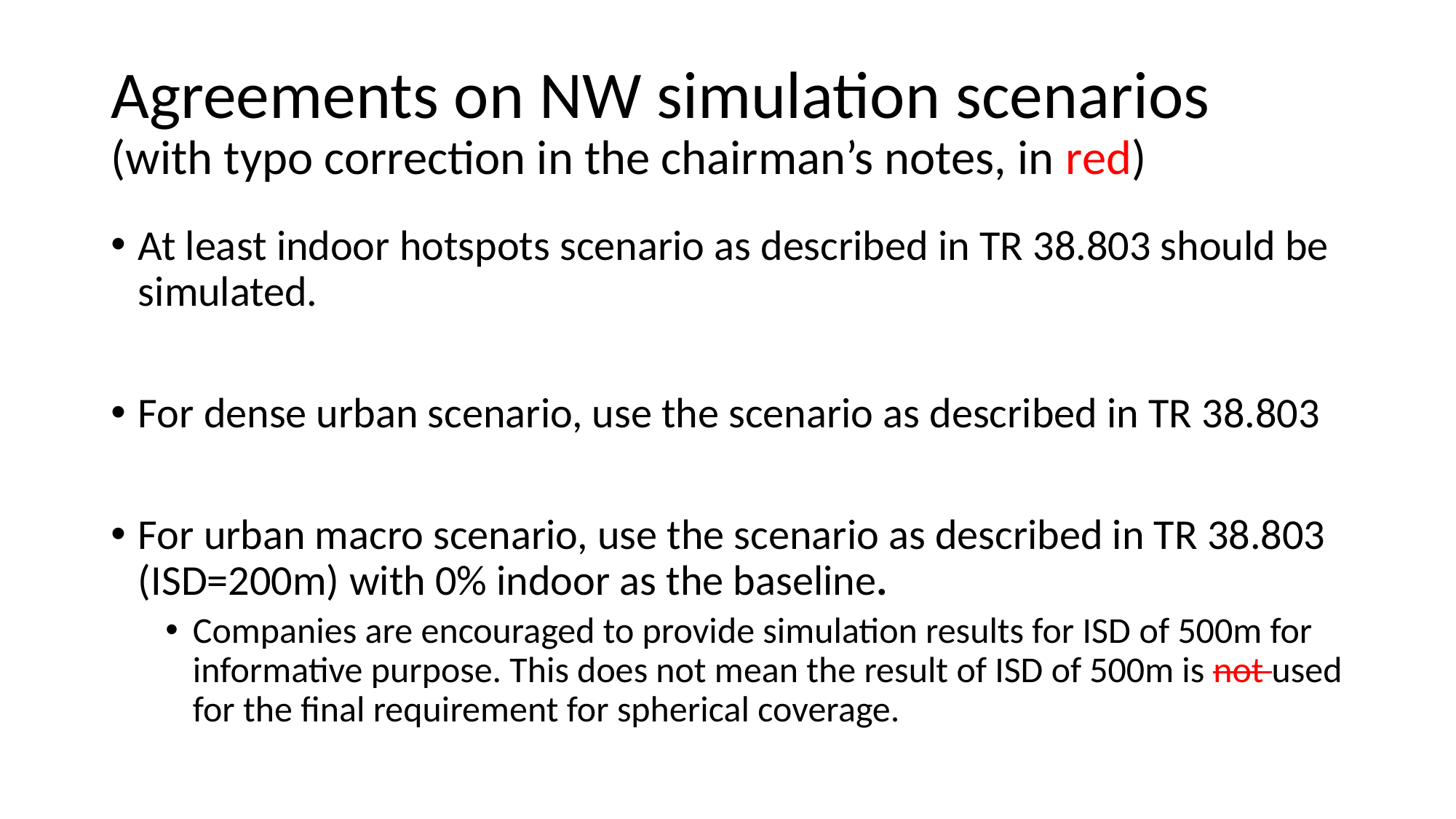

# Agreements on NW simulation scenarios (with typo correction in the chairman’s notes, in red)
At least indoor hotspots scenario as described in TR 38.803 should be simulated.

For dense urban scenario, use the scenario as described in TR 38.803

For urban macro scenario, use the scenario as described in TR 38.803 (ISD=200m) with 0% indoor as the baseline.
Companies are encouraged to provide simulation results for ISD of 500m for informative purpose. This does not mean the result of ISD of 500m is not used for the final requirement for spherical coverage.